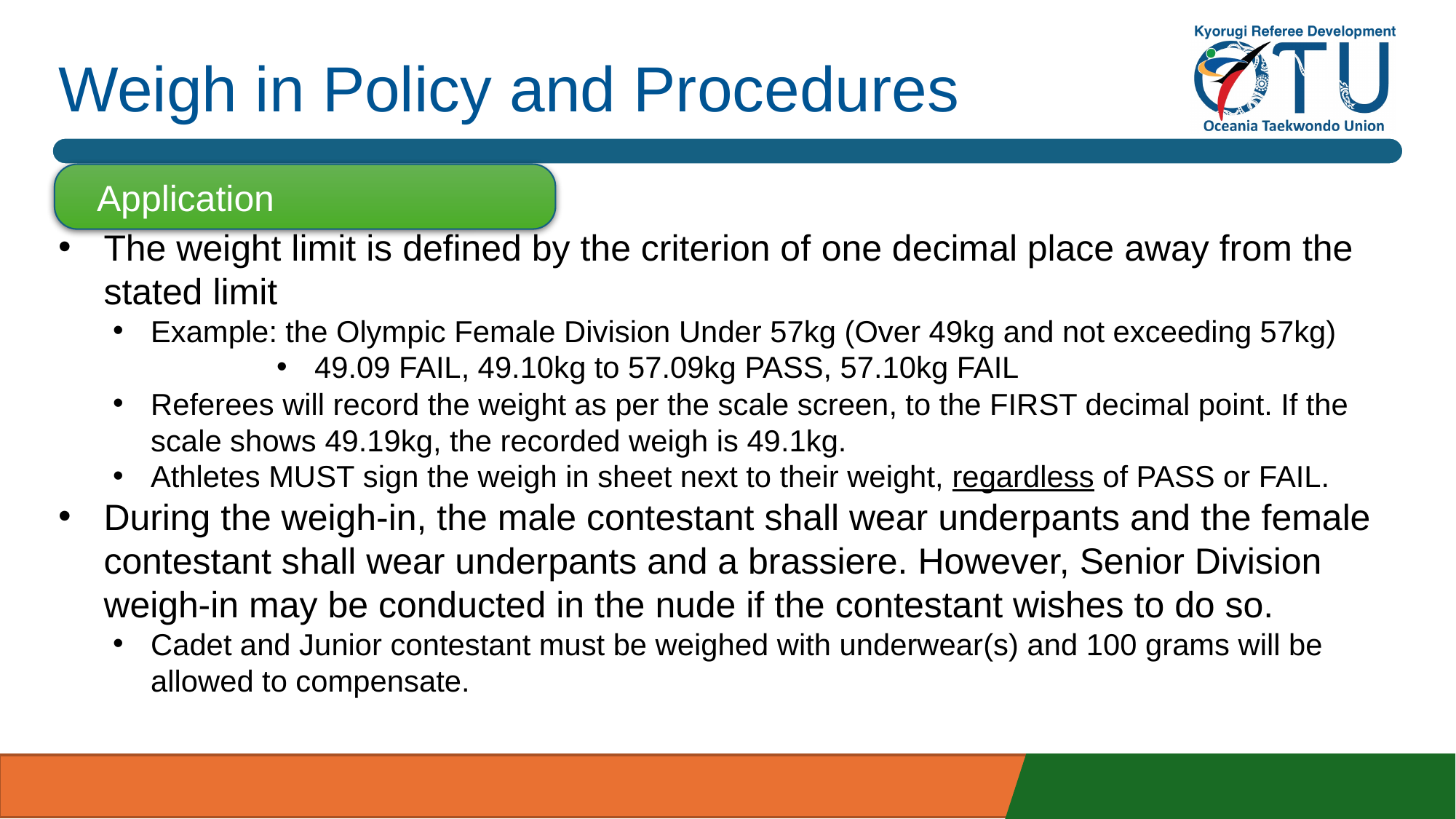

# Weigh in Policy and Procedures
Application
The weight limit is defined by the criterion of one decimal place away from the stated limit
Example: the Olympic Female Division Under 57kg (Over 49kg and not exceeding 57kg)
49.09 FAIL, 49.10kg to 57.09kg PASS, 57.10kg FAIL
Referees will record the weight as per the scale screen, to the FIRST decimal point. If the scale shows 49.19kg, the recorded weigh is 49.1kg.
Athletes MUST sign the weigh in sheet next to their weight, regardless of PASS or FAIL.
During the weigh-in, the male contestant shall wear underpants and the female contestant shall wear underpants and a brassiere. However, Senior Division weigh-in may be conducted in the nude if the contestant wishes to do so.
Cadet and Junior contestant must be weighed with underwear(s) and 100 grams will be allowed to compensate.